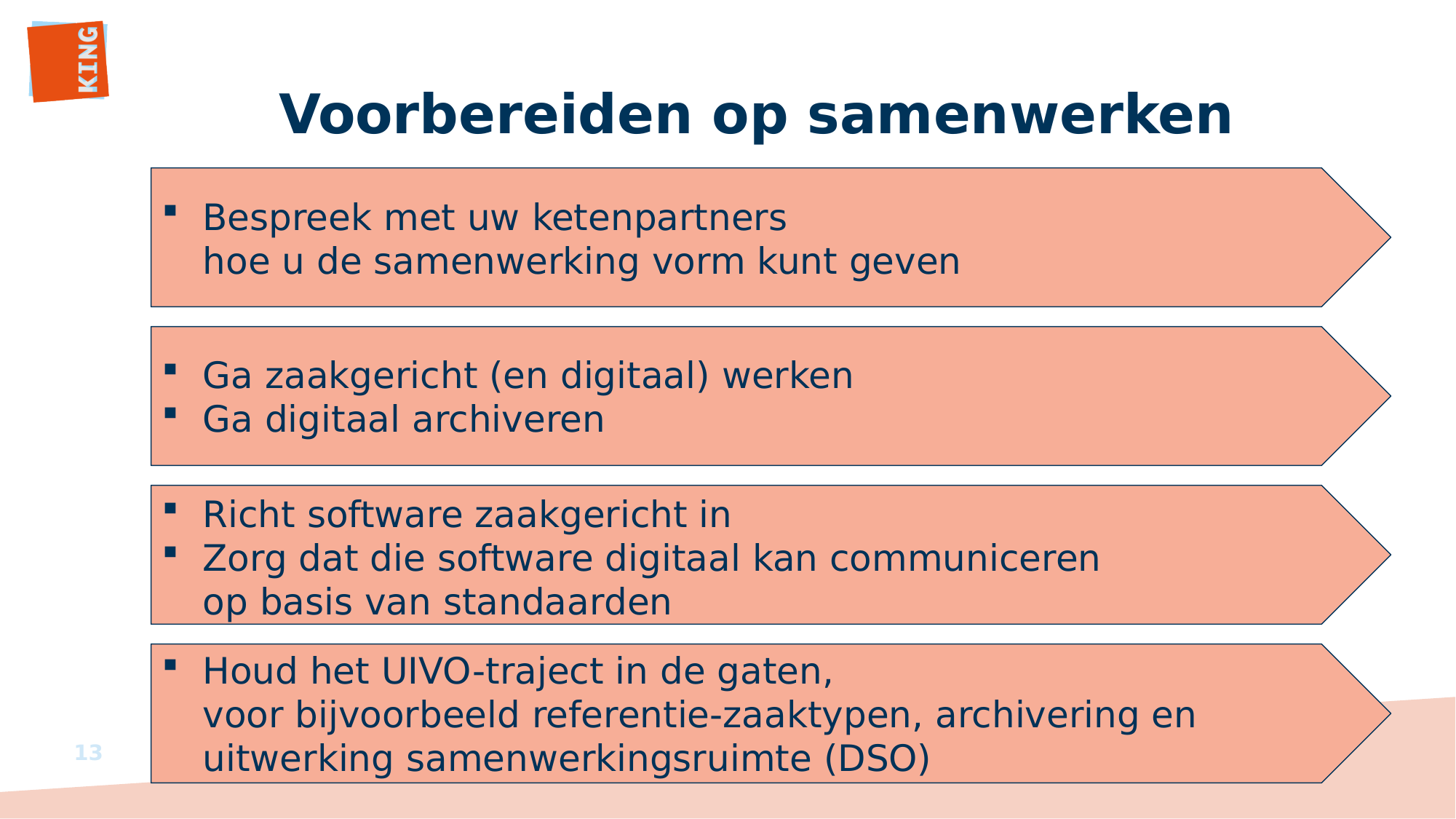

# Voorbereiden op samenwerken
Bespreek met uw ketenpartners
hoe u de samenwerking vorm kunt geven
Ga zaakgericht (en digitaal) werken
Ga digitaal archiveren
Richt software zaakgericht in
Zorg dat die software digitaal kan communiceren
op basis van standaarden
Houd het UIVO-traject in de gaten,
voor bijvoorbeeld referentie-zaaktypen, archivering en
uitwerking samenwerkingsruimte (DSO)
13